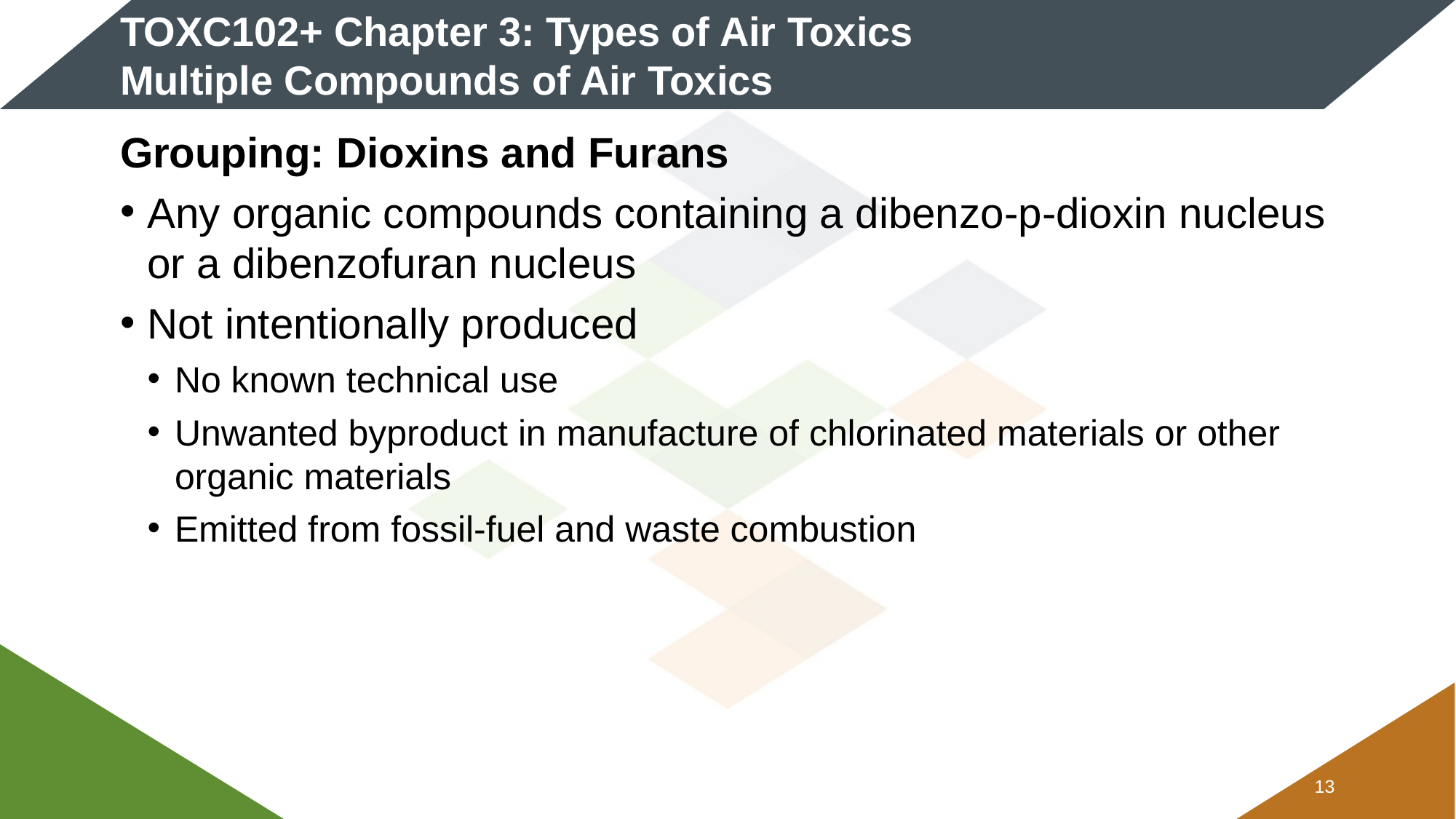

# TOXC102+ Chapter 3: Types of Air Toxics Multiple Compounds of Air Toxics
Grouping: Dioxins and Furans
Any organic compounds containing a dibenzo-p-dioxin nucleus or a dibenzofuran nucleus
Not intentionally produced
No known technical use
Unwanted byproduct in manufacture of chlorinated materials or other organic materials
Emitted from fossil-fuel and waste combustion
13